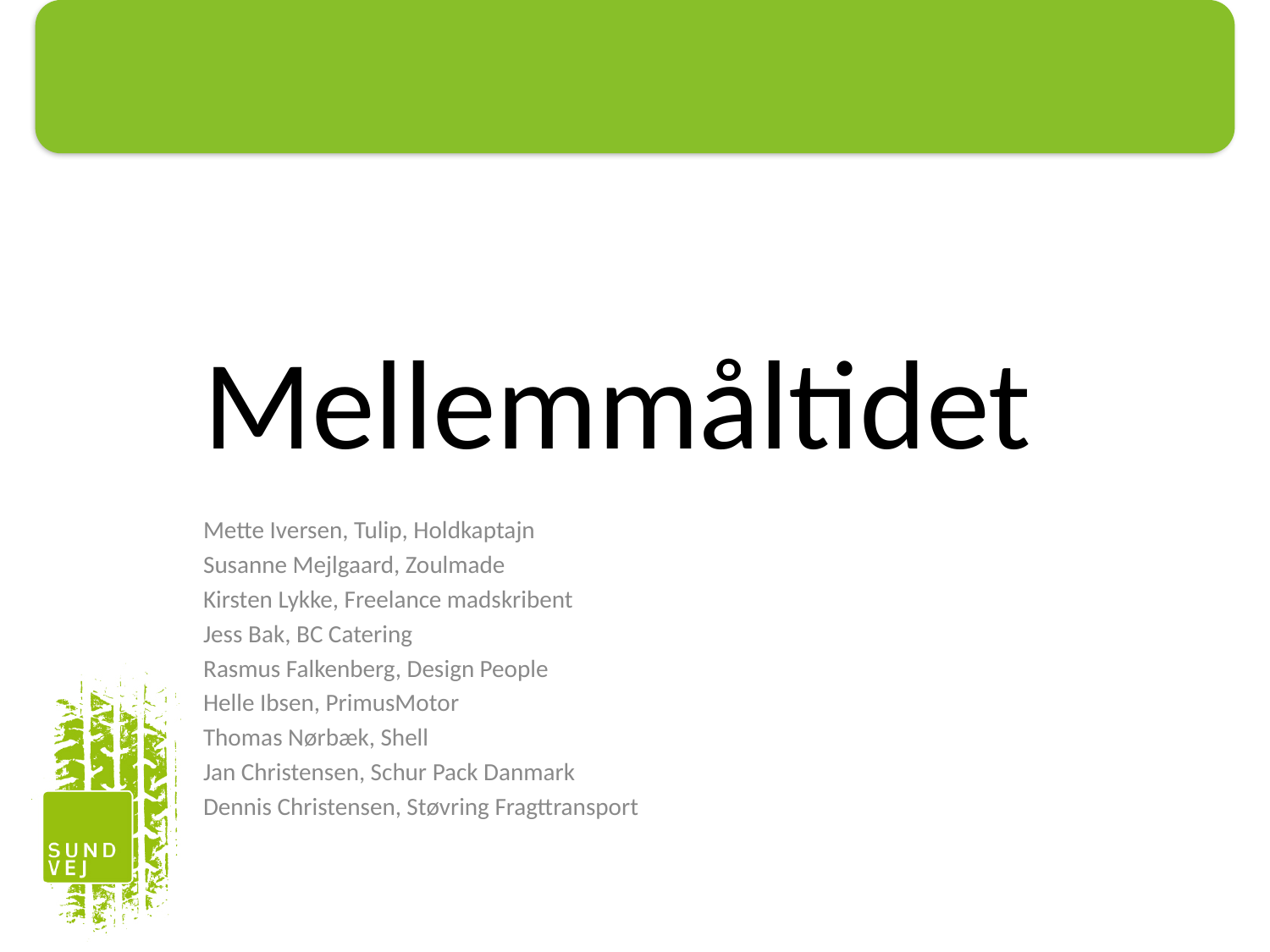

# Mellemmåltidet
Mette Iversen, Tulip, Holdkaptajn
Susanne Mejlgaard, Zoulmade
Kirsten Lykke, Freelance madskribent
Jess Bak, BC Catering
Rasmus Falkenberg, Design People
Helle Ibsen, PrimusMotor
Thomas Nørbæk, Shell
Jan Christensen, Schur Pack Danmark
Dennis Christensen, Støvring Fragttransport